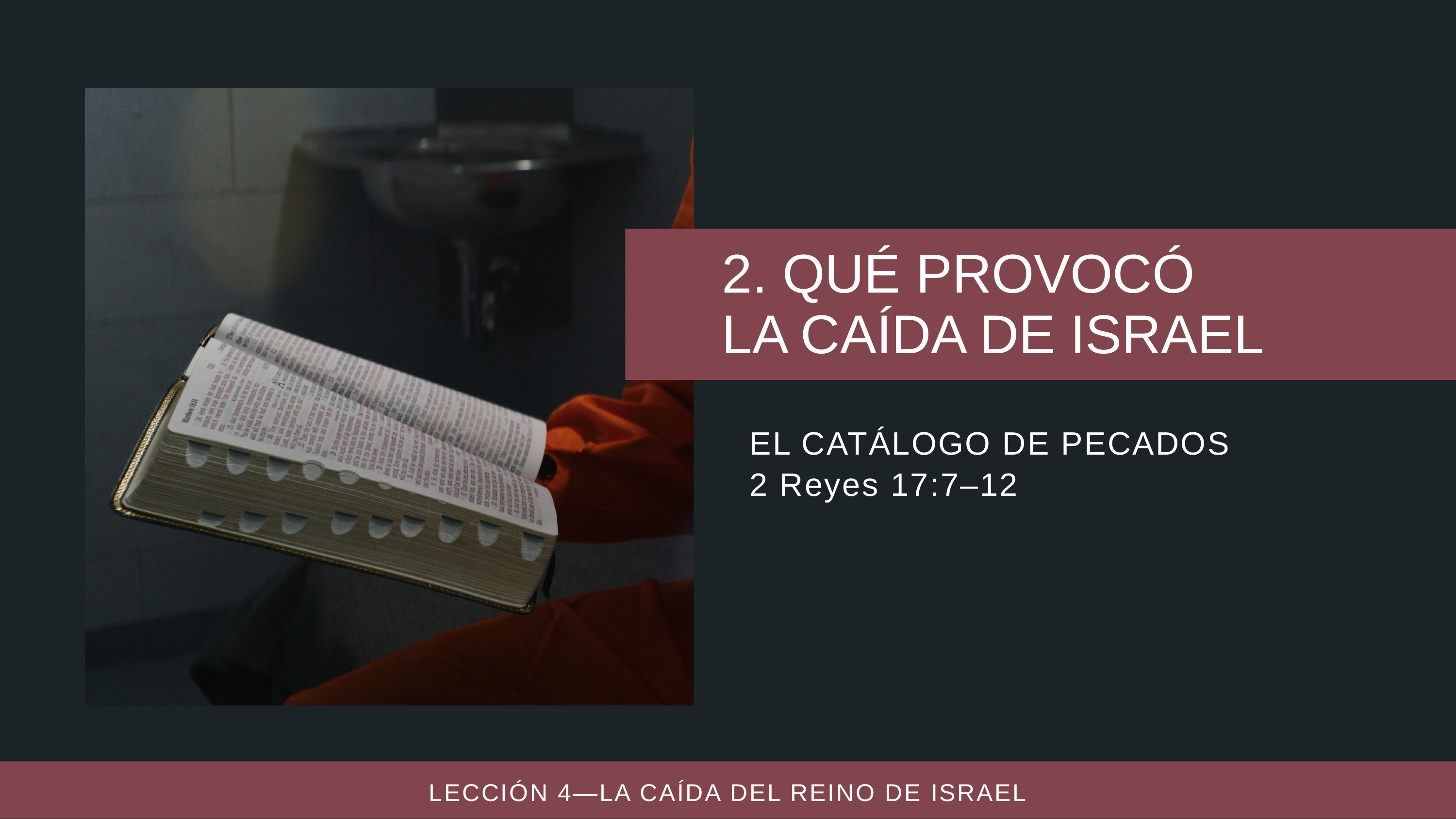

EL CATÁLOGO DE PECADOS
2 Reyes 17:7–12